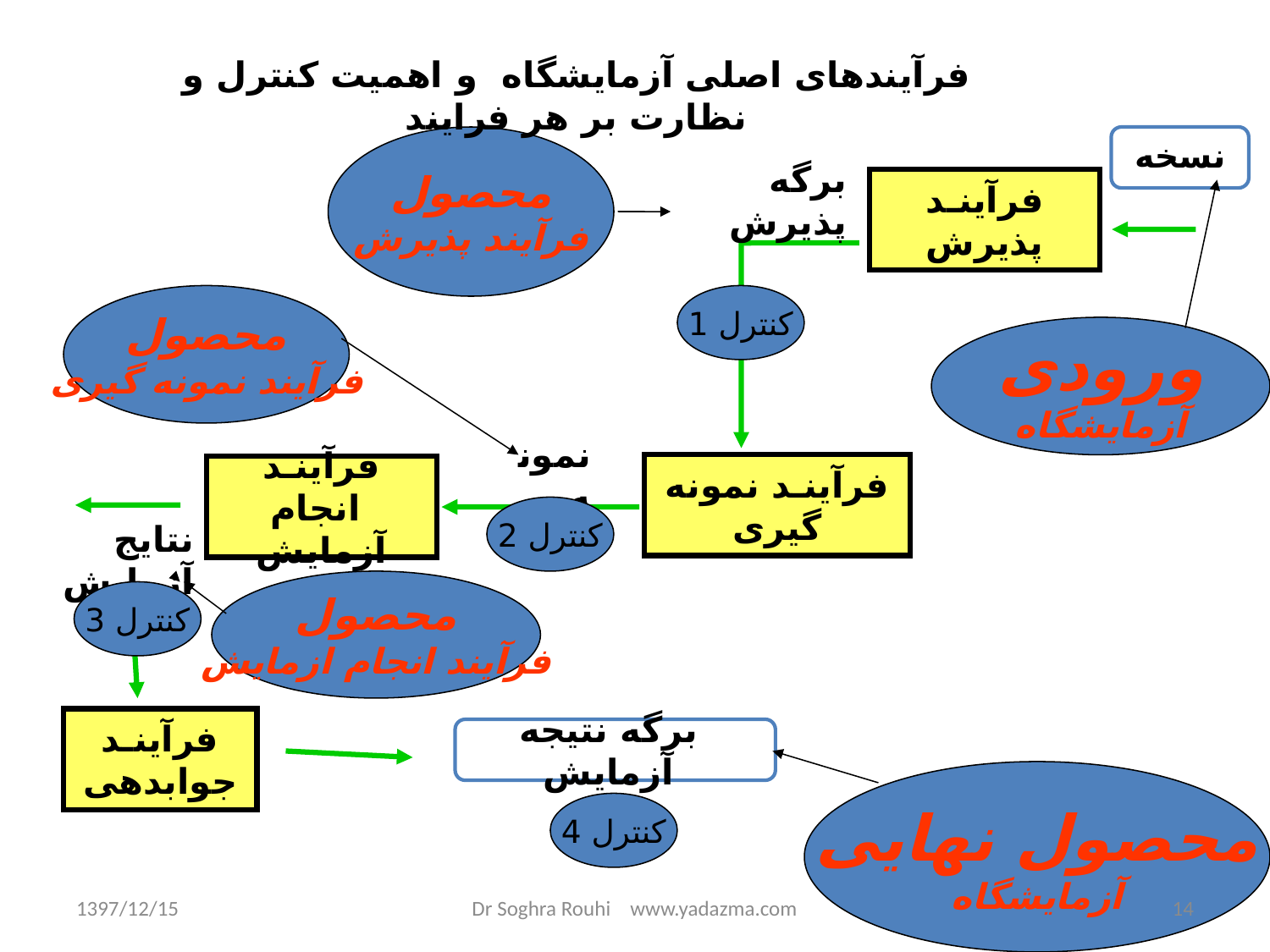

فرآيندهای اصلی آزمايشگاه  و اهمیت کنترل و نظارت بر هر فرایند
محصول
فرآیند پذیرش

نسخه
فرآينـد پذیرش
برگه پذیرش

نمونه
فرآينـد نمونه گیری
فرآينـد
 انجام آزمایش

نتایج آزمایش

محصول
فرآیند نمونه گیری
کنترل 1
ورودی
آزمایشگاه

کنترل 2
محصول
فرآیند انجام ازمایش
کنترل 3

فرآينـد جوابدهی
برگه نتیجه آزمایش

محصول نهایی
آزمایشگاه
کنترل 4
1397/12/15
Dr Soghra Rouhi    www.yadazma.com
14